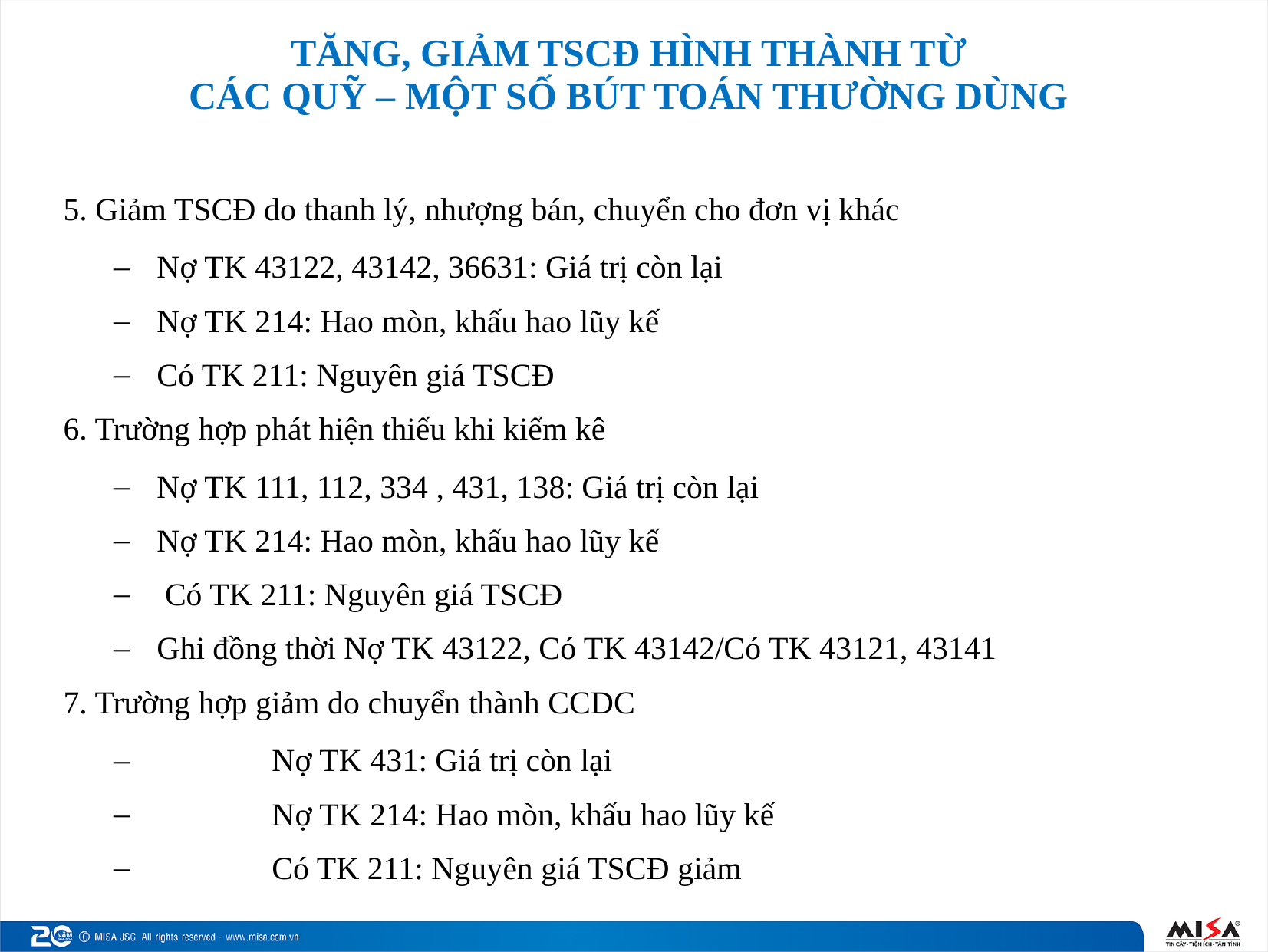

# TĂNG, GIẢM TSCĐ HÌNH THÀNH TỪ CÁC QUỸ – MỘT SỐ BÚT TOÁN THƯỜNG DÙNG
5. Giảm TSCĐ do thanh lý, nhượng bán, chuyển cho đơn vị khác
Nợ TK 43122, 43142, 36631: Giá trị còn lại
Nợ TK 214: Hao mòn, khấu hao lũy kế
Có TK 211: Nguyên giá TSCĐ
6. Trường hợp phát hiện thiếu khi kiểm kê
Nợ TK 111, 112, 334 , 431, 138: Giá trị còn lại
Nợ TK 214: Hao mòn, khấu hao lũy kế
 Có TK 211: Nguyên giá TSCĐ
Ghi đồng thời Nợ TK 43122, Có TK 43142/Có TK 43121, 43141
7. Trường hợp giảm do chuyển thành CCDC
	Nợ TK 431: Giá trị còn lại
	Nợ TK 214: Hao mòn, khấu hao lũy kế
	Có TK 211: Nguyên giá TSCĐ giảm